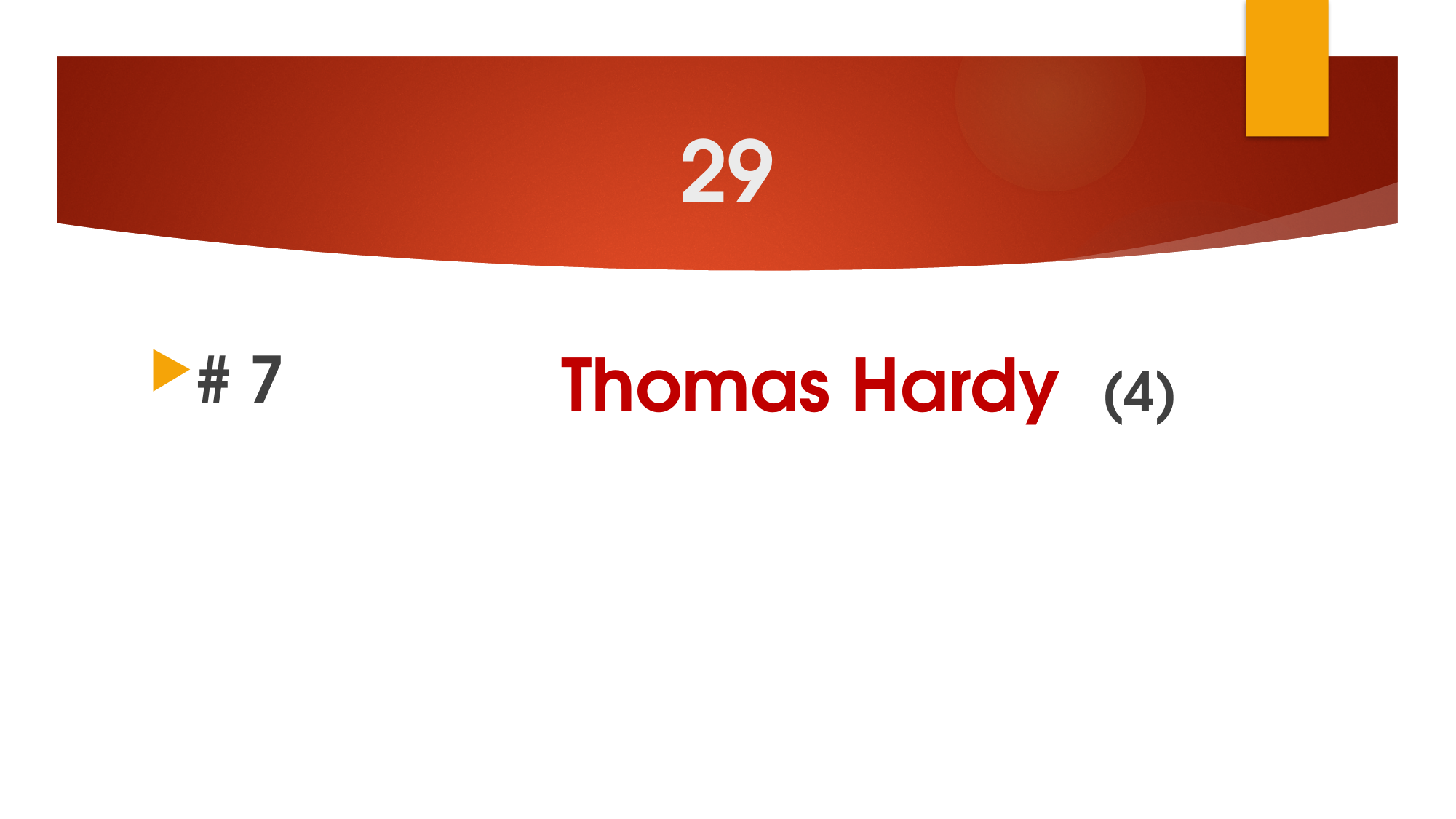

# 29
# 7
Thomas Hardy  (4)